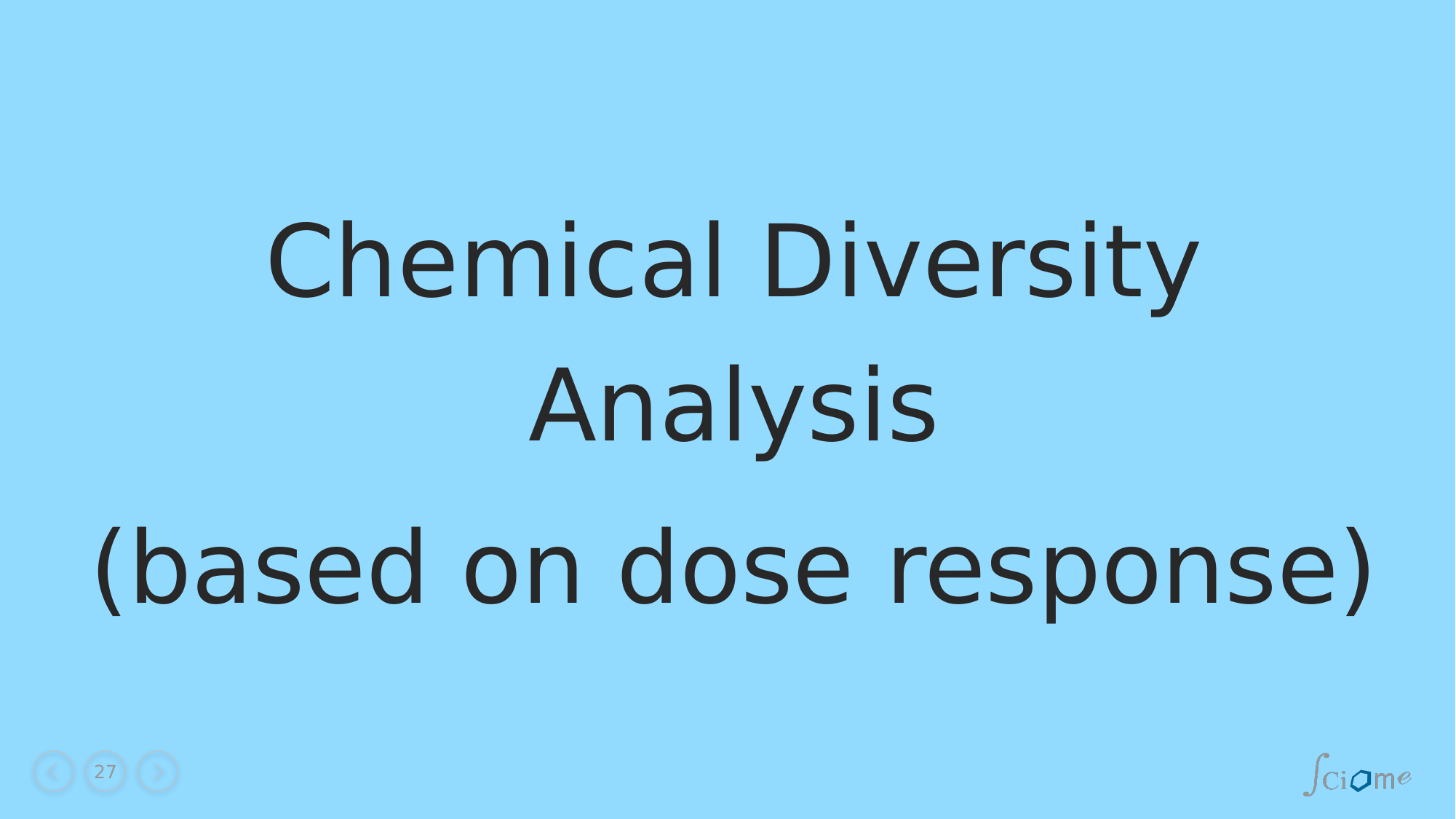

Chemical Diversity Analysis
(based on dose response)